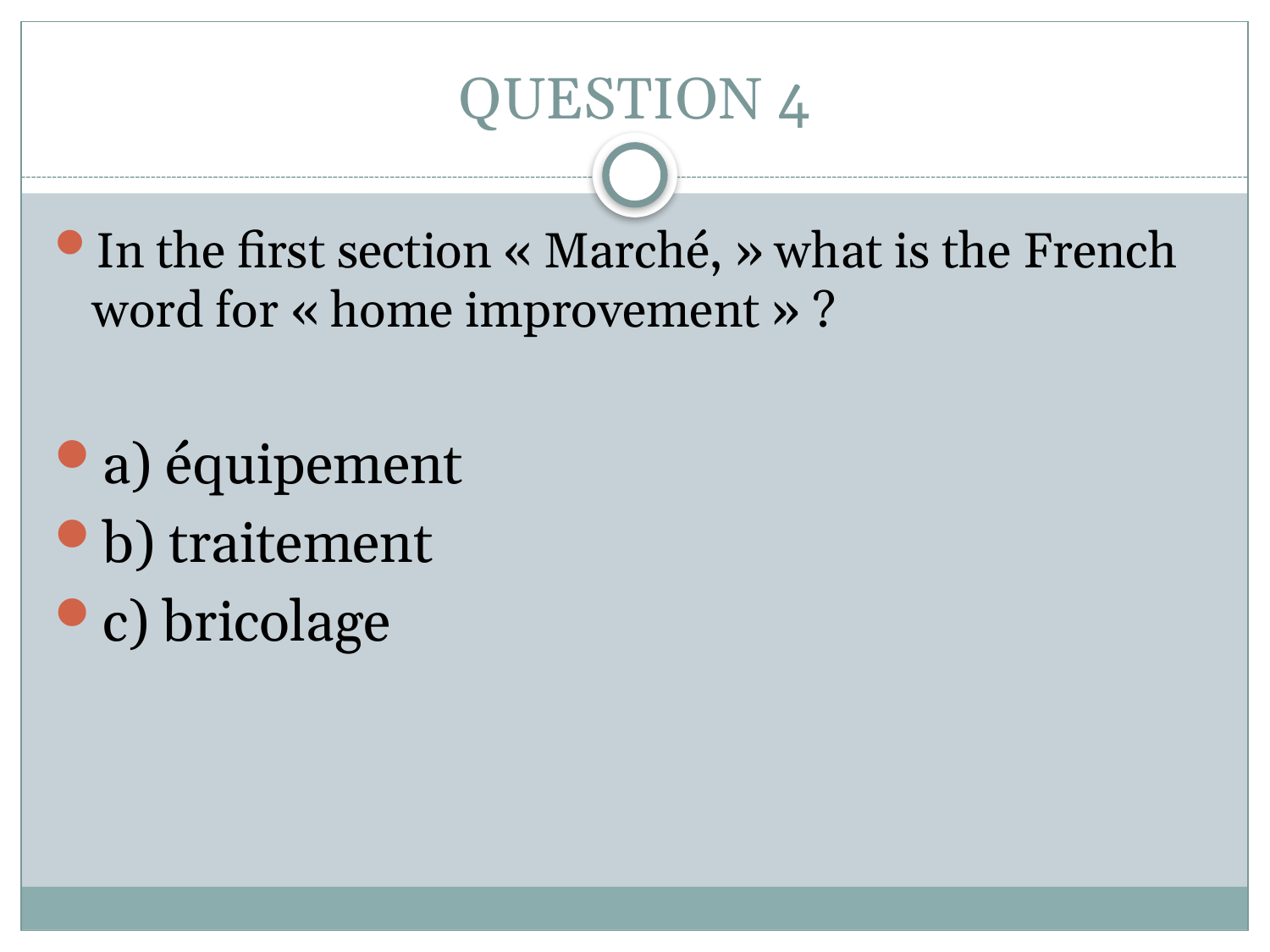

# QUESTION 4
In the first section « Marché, » what is the French word for « home improvement » ?

a) équipement
b) traitement
c) bricolage